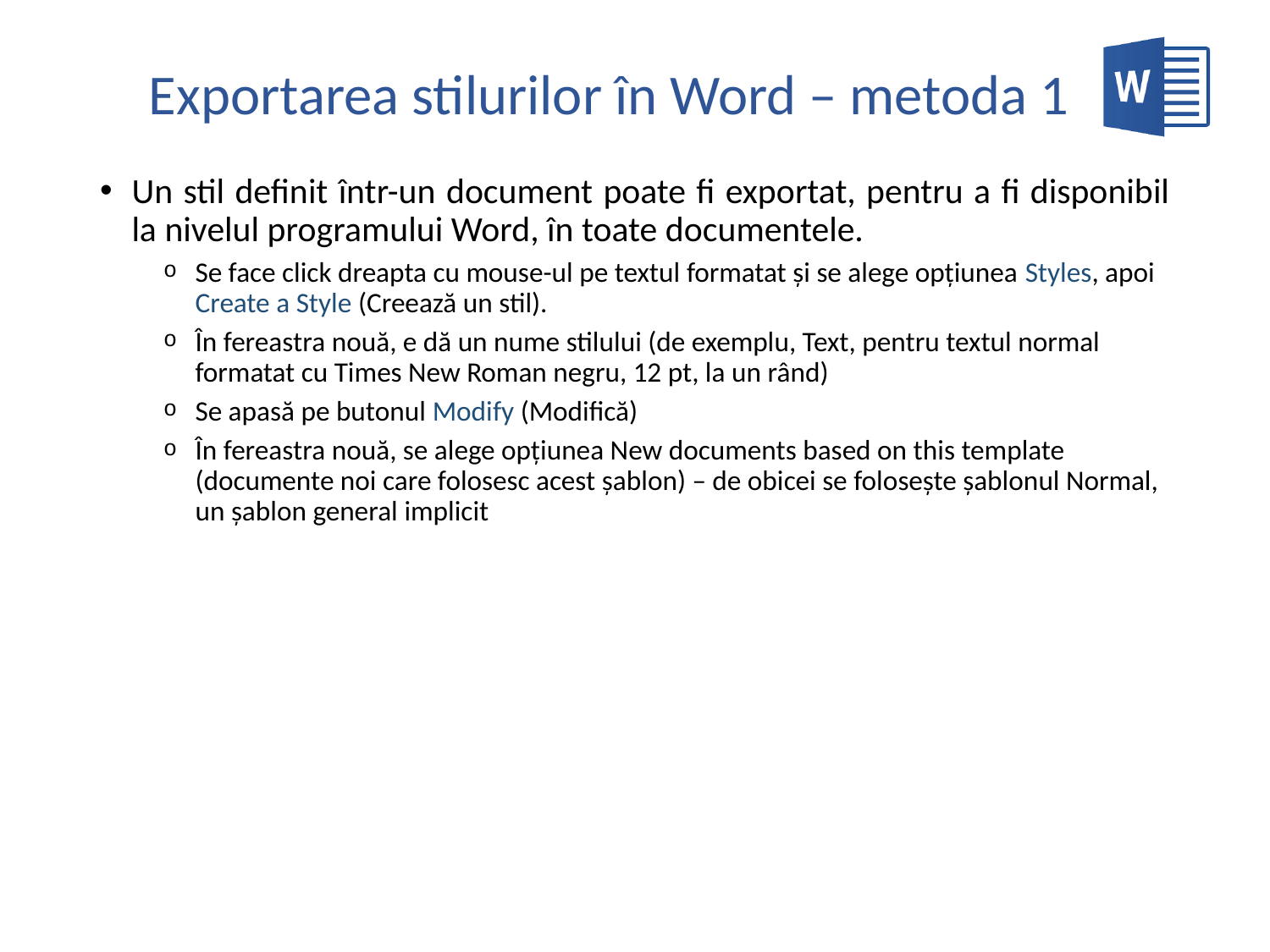

# Exportarea stilurilor în Word – metoda 1
Un stil definit într-un document poate fi exportat, pentru a fi disponibil la nivelul programului Word, în toate documentele.
Se face click dreapta cu mouse-ul pe textul formatat şi se alege opţiunea Styles, apoi Create a Style (Creează un stil).
În fereastra nouă, e dă un nume stilului (de exemplu, Text, pentru textul normal formatat cu Times New Roman negru, 12 pt, la un rând)
Se apasă pe butonul Modify (Modifică)
În fereastra nouă, se alege opţiunea New documents based on this template (documente noi care folosesc acest şablon) – de obicei se foloseşte şablonul Normal, un şablon general implicit